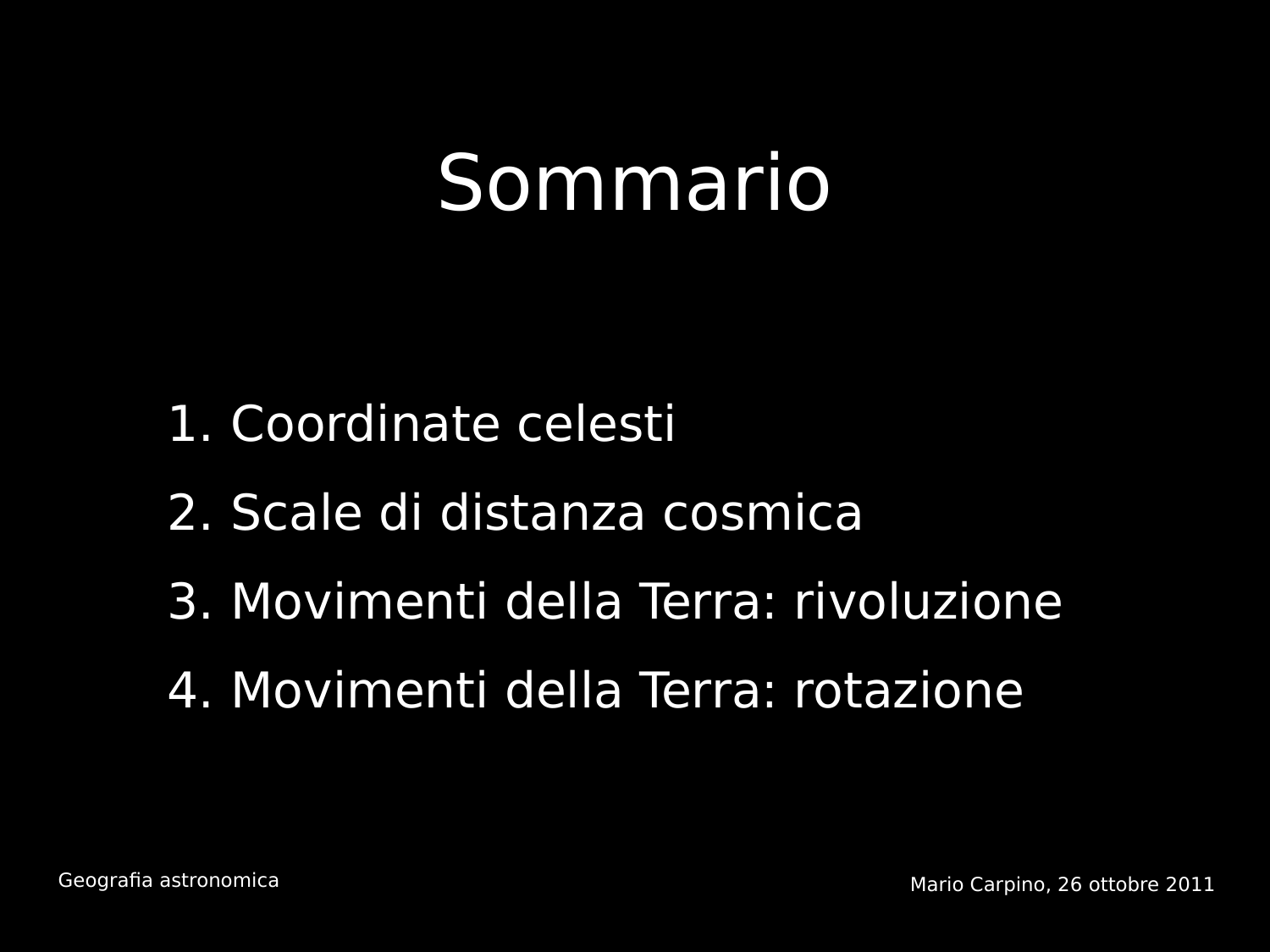

Sommario
Coordinate celesti
Scale di distanza cosmica
Movimenti della Terra: rivoluzione
Movimenti della Terra: rotazione
Geografia astronomica
Mario Carpino, 26 ottobre 2011